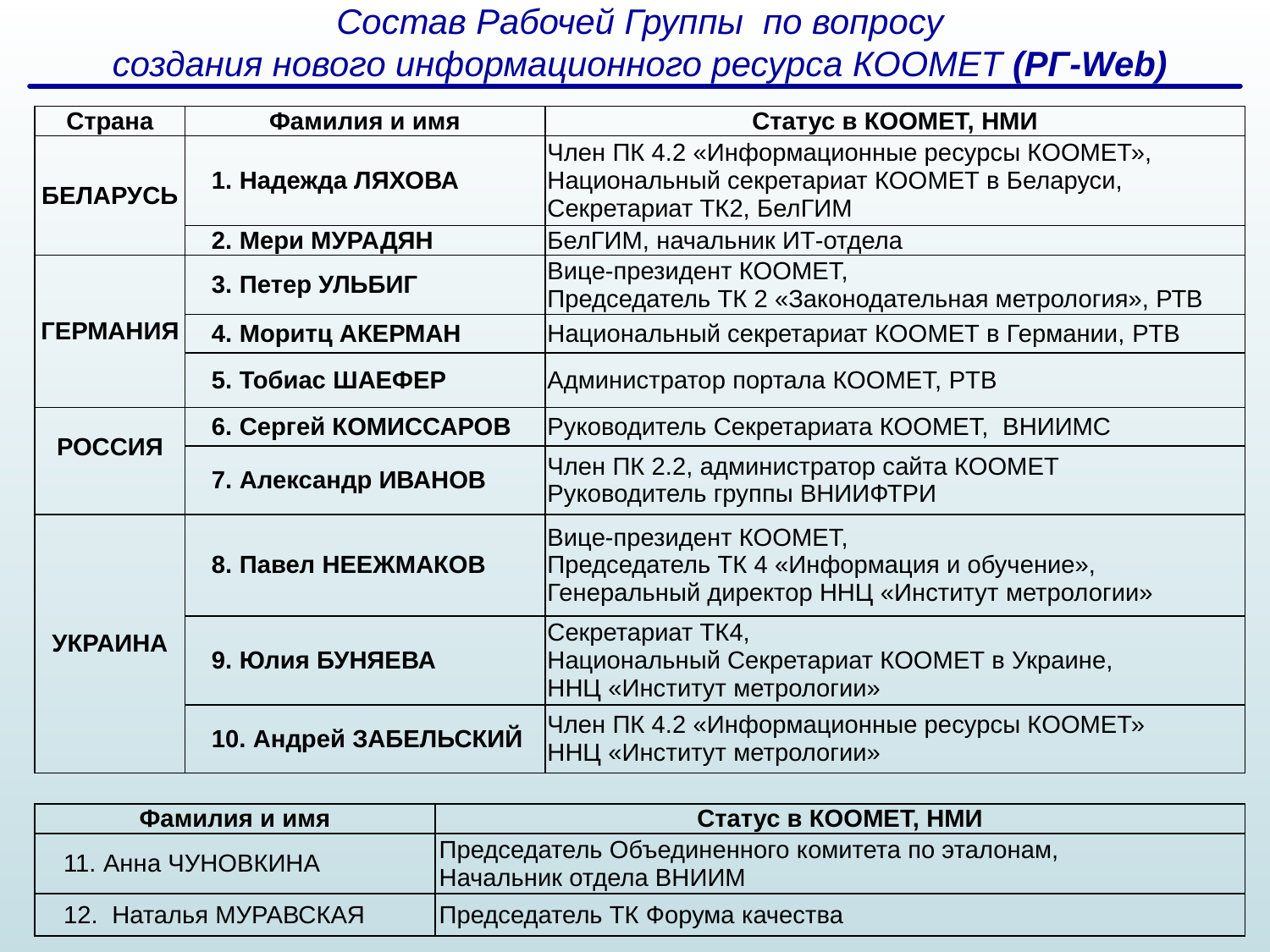

Состав Рабочей Группы  по вопросу
создания нового информационного ресурса КООМЕТ (РГ-Web)
| Страна | Фамилия и имя | Статус в КООМЕТ, НМИ |
| --- | --- | --- |
| БЕЛАРУСЬ | 1. Надежда ЛЯХОВА | Член ПК 4.2 «Информационные ресурсы КООМЕТ», Национальный секретариат КООМЕТ в Беларуси, Секретариат ТК2, БелГИМ |
|  | 2. Мери МУРАДЯН | БелГИМ, начальник ИТ-отдела |
| Германия | 3. Петер УЛЬБИГ | Вице-президент КООМЕТ, Председатель ТК 2 «Законодательная метрология», РТВ |
|  | 4. Моритц АКЕРМАН | Национальный секретариат КООМЕТ в Германии, PTB |
|  | 5. Тобиас ШАЕФЕР | Администратор портала КООМЕТ, PTB |
| Россия | 6. Сергей КОМИССАРОВ | Руководитель Секретариата КООМЕТ, ВНИИМС |
|  | 7. Александр ИВАНОВ | Член ПК 2.2, администратор сайта КООМЕТ Руководитель группы ВНИИФТРИ |
| Украина | 8. Павел НЕЕЖМАКОВ | Вице-президент КООМЕТ, Председатель ТК 4 «Информация и обучение», Генеральный директор ННЦ «Институт метрологии» |
|  | 9. Юлия БУНЯЕВА | Секретариат ТК4, Национальный Секретариат КООМЕТ в Украине, ННЦ «Институт метрологии» |
|  | 10. Андрей ЗАБЕЛЬСКИЙ | Член ПК 4.2 «Информационные ресурсы КООМЕТ» ННЦ «Институт метрологии» |
| Фамилия и имя | Статус в КООМЕТ, НМИ |
| --- | --- |
| 11. Анна ЧУНОВКИНА | Председатель Объединенного комитета по эталонам, Начальник отдела ВНИИМ |
| 12.  Наталья МУРАВСКАЯ | Председатель ТК Форума качества |